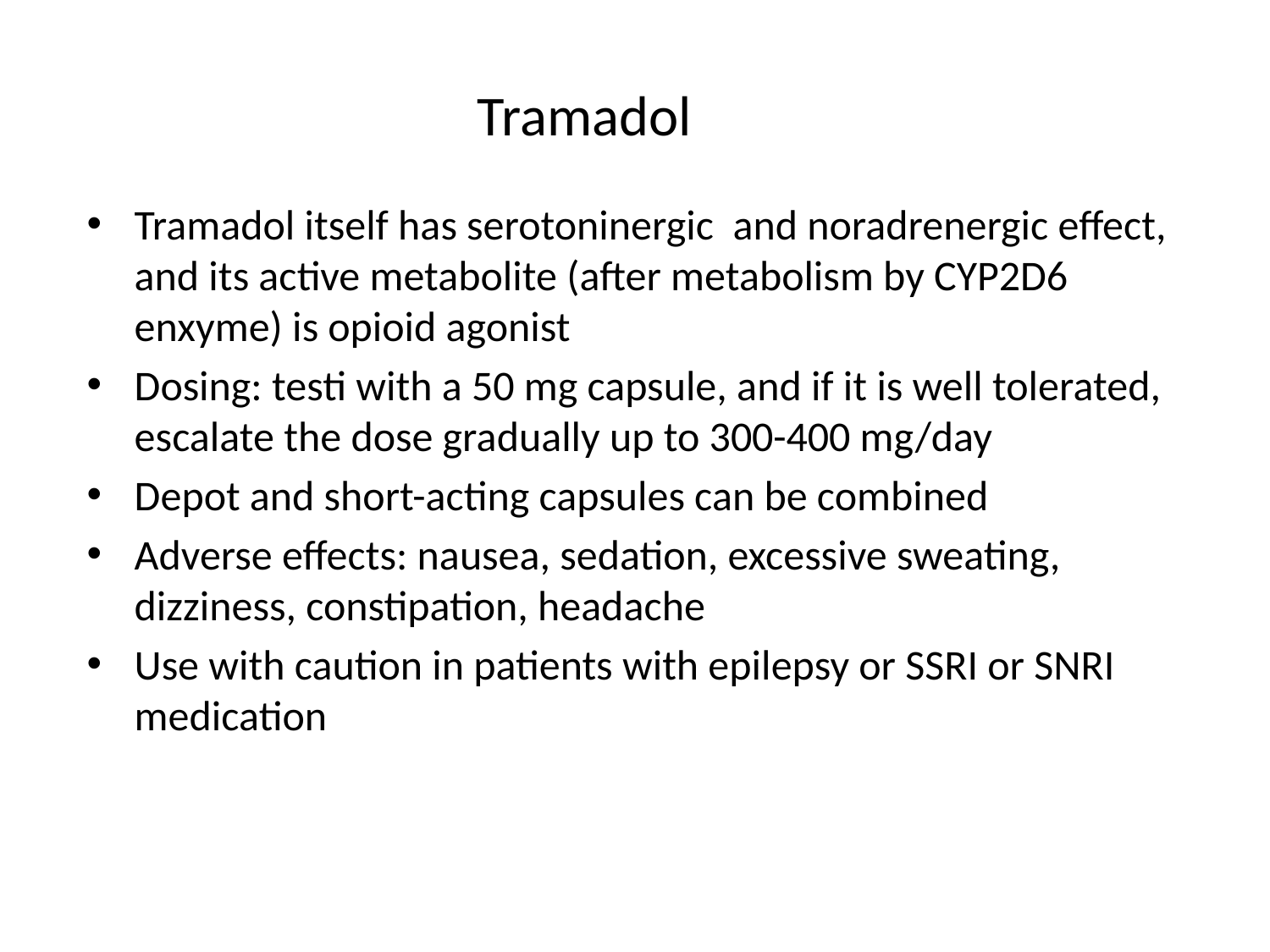

# Tramadol
Tramadol itself has serotoninergic  and noradrenergic effect, and its active metabolite (after metabolism by CYP2D6 enxyme) is opioid agonist
Dosing: testi with a 50 mg capsule, and if it is well tolerated, escalate the dose gradually up to 300-400 mg/day
Depot and short-acting capsules can be combined
Adverse effects: nausea, sedation, excessive sweating, dizziness, constipation, headache
Use with caution in patients with epilepsy or SSRI or SNRI medication